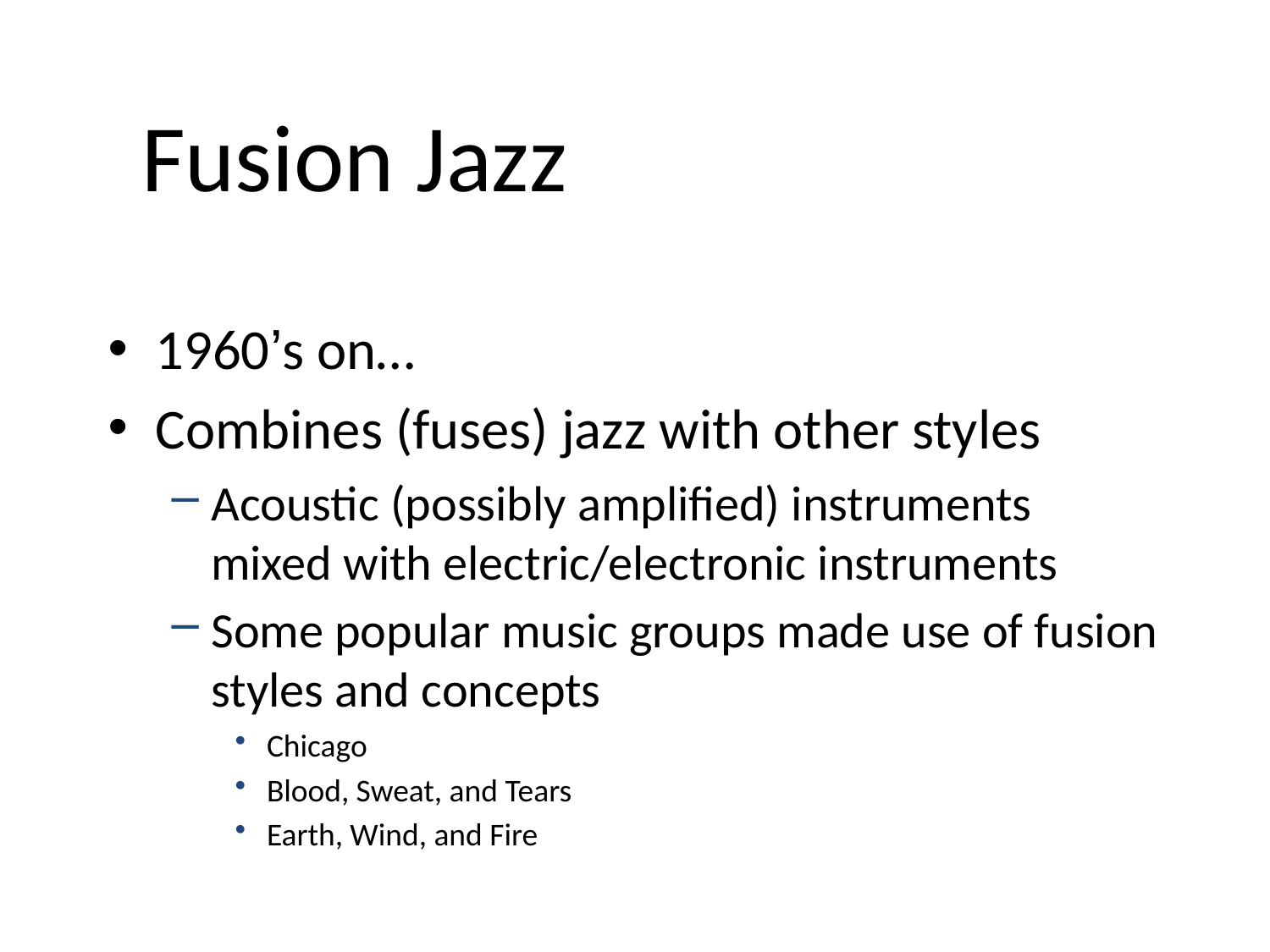

# Fusion Jazz
1960’s on…
Combines (fuses) jazz with other styles
Acoustic (possibly amplified) instruments mixed with electric/electronic instruments
Some popular music groups made use of fusion styles and concepts
Chicago
Blood, Sweat, and Tears
Earth, Wind, and Fire